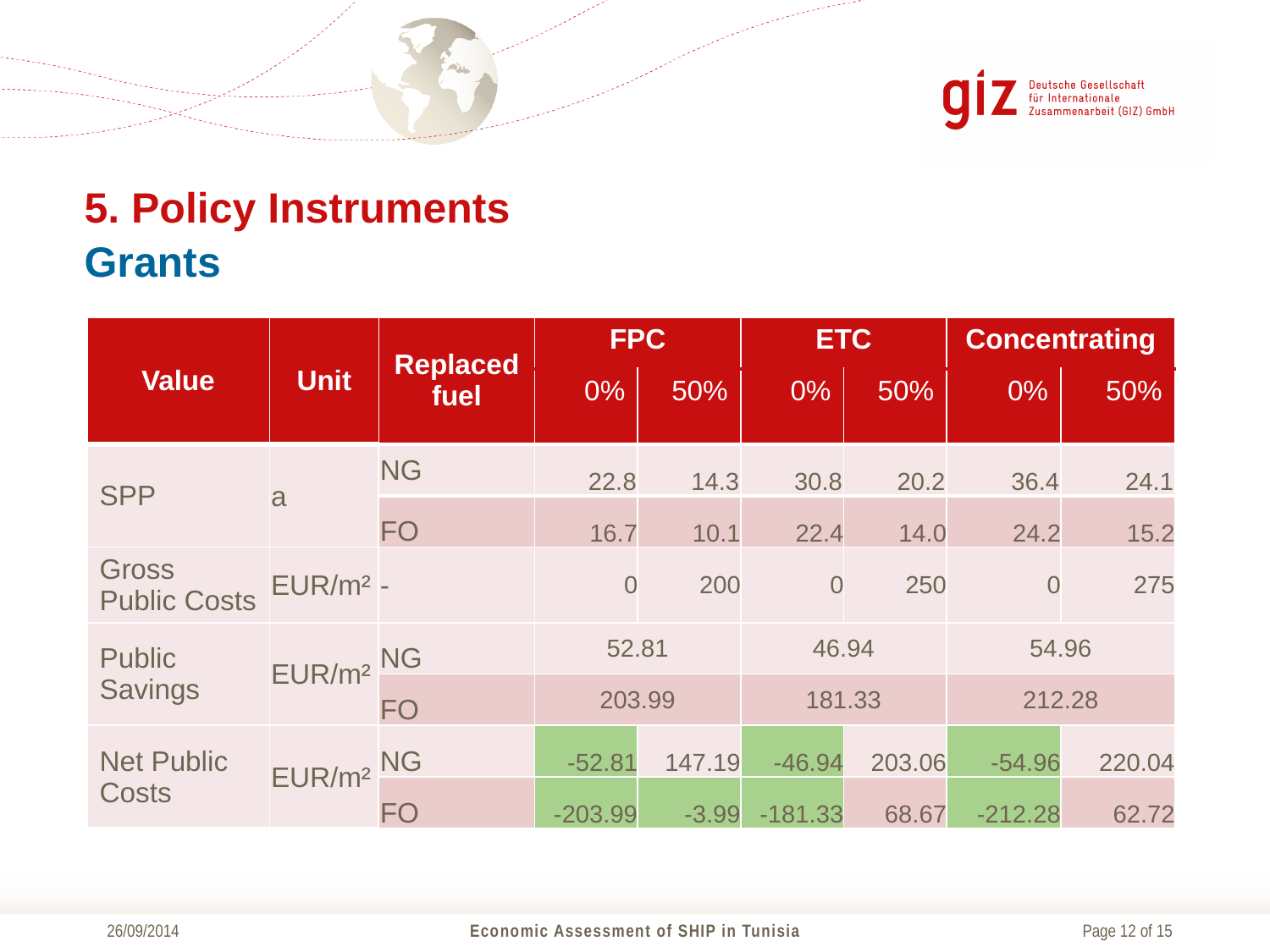

5. Policy Instruments
Grants
| Value | Unit | Replaced fuel | FPC |  | ETC |  | Concentrating |  |
| --- | --- | --- | --- | --- | --- | --- | --- | --- |
|  |  |  | 0% | 50% | 0% | 50% | 0% | 50% |
| SPP | a | NG | 22.8 | 14.3 | 30.8 | 20.2 | 36.4 | 24.1 |
|  |  | FO | 16.7 | 10.1 | 22.4 | 14.0 | 24.2 | 15.2 |
| Gross Public Costs | EUR/m² | - | 0 | 200 | 0 | 250 | 0 | 275 |
| Public Savings | EUR/m² | NG | 52.81 |  | 46.94 |  | 54.96 |  |
|  |  | FO | 203.99 |  | 181.33 |  | 212.28 |  |
| Net Public Costs | EUR/m² | NG | -52.81 | 147.19 | -46.94 | 203.06 | -54.96 | 220.04 |
|  |  | FO | -203.99 | -3.99 | -181.33 | 68.67 | -212.28 | 62.72 |
26/09/2014
Economic Assessment of SHIP in Tunisia